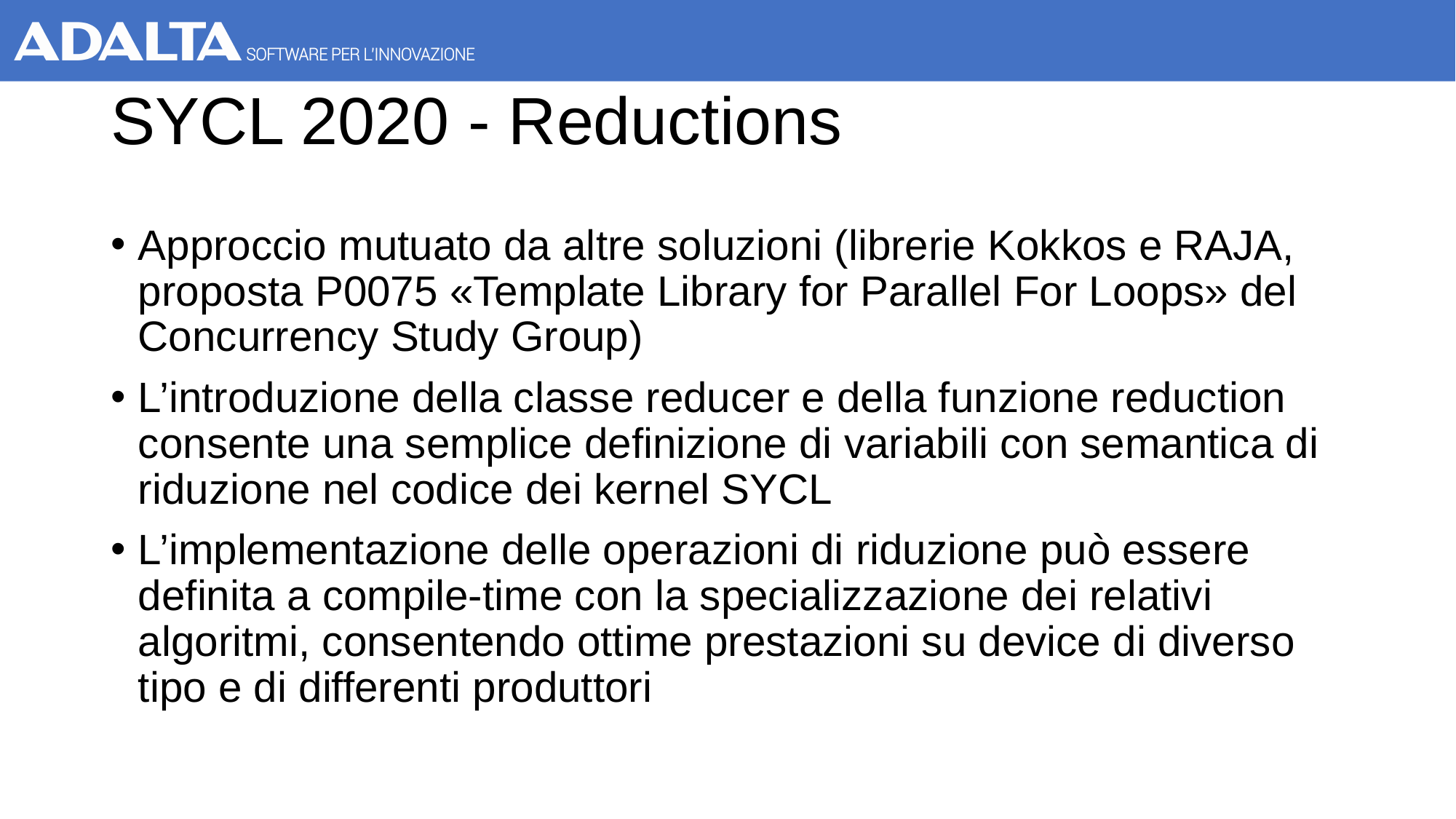

# SYCL 2020 - Reductions
Approccio mutuato da altre soluzioni (librerie Kokkos e RAJA, proposta P0075 «Template Library for Parallel For Loops» del Concurrency Study Group)
L’introduzione della classe reducer e della funzione reduction consente una semplice definizione di variabili con semantica di riduzione nel codice dei kernel SYCL
L’implementazione delle operazioni di riduzione può essere definita a compile-time con la specializzazione dei relativi algoritmi, consentendo ottime prestazioni su device di diverso tipo e di differenti produttori